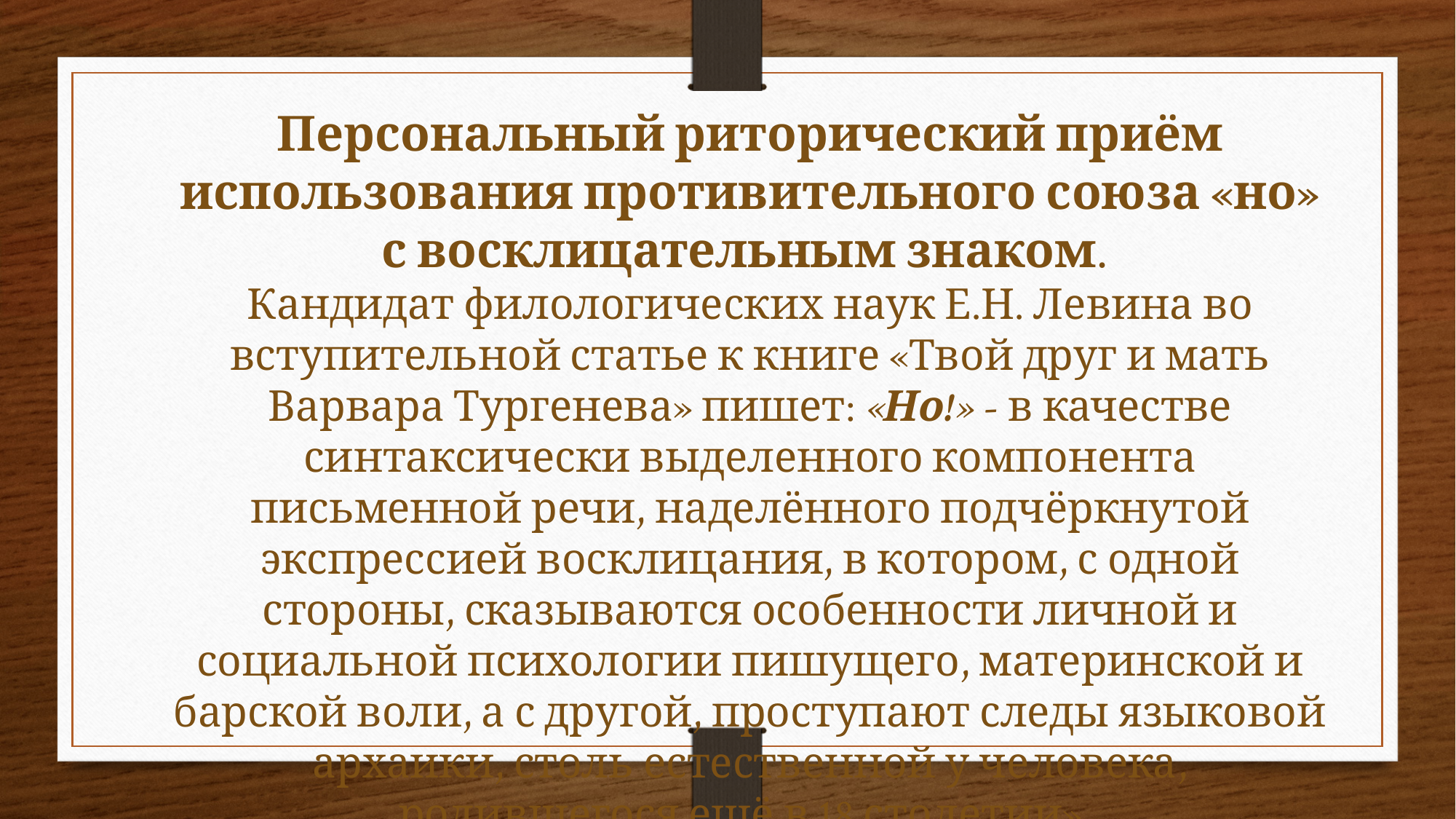

Персональный риторический приём использования противительного союза «но» с восклицательным знаком.
Кандидат филологических наук Е.Н. Левина во вступительной статье к книге «Твой друг и мать Варвара Тургенева» пишет: «Но!» - в качестве синтаксически выделенного компонента письменной речи, наделённого подчёркнутой экспрессией восклицания, в котором, с одной стороны, сказываются особенности личной и социальной психологии пишущего, материнской и барской воли, а с другой, проступают следы языковой архаики, столь естественной у человека, родившегося ещё в 18 столетии».